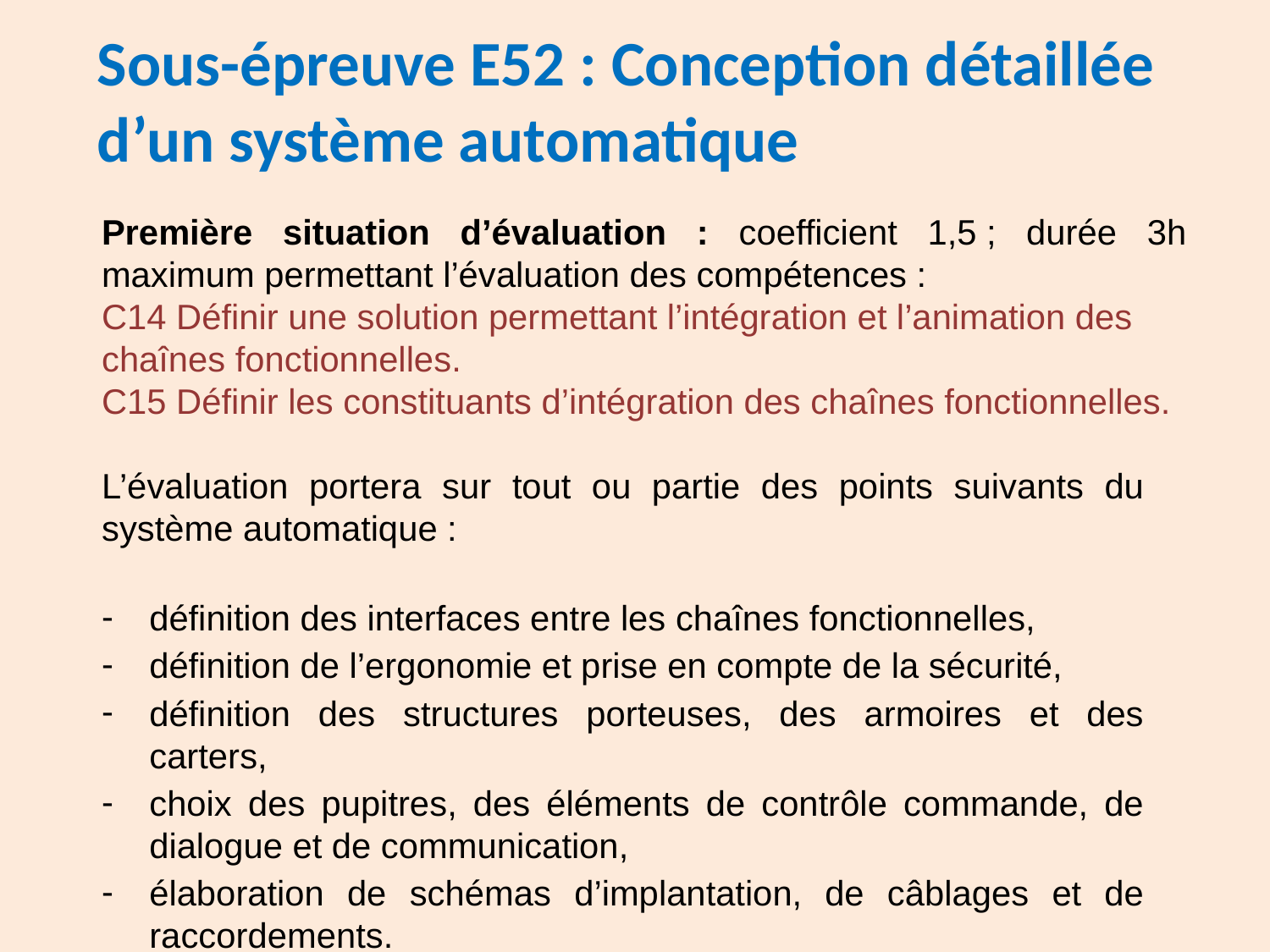

Sous-épreuve E52 : Conception détaillée d’un système automatique
Première situation d’évaluation : coefficient 1,5 ; durée 3h maximum permettant l’évaluation des compétences :
C14 Définir une solution permettant l’intégration et l’animation des chaînes fonctionnelles.
C15 Définir les constituants d’intégration des chaînes fonctionnelles.

L’évaluation portera sur tout ou partie des points suivants du système automatique :

définition des interfaces entre les chaînes fonctionnelles,
définition de l’ergonomie et prise en compte de la sécurité,
définition des structures porteuses, des armoires et des carters,
choix des pupitres, des éléments de contrôle commande, de dialogue et de communication,
élaboration de schémas d’implantation, de câblages et de raccordements.